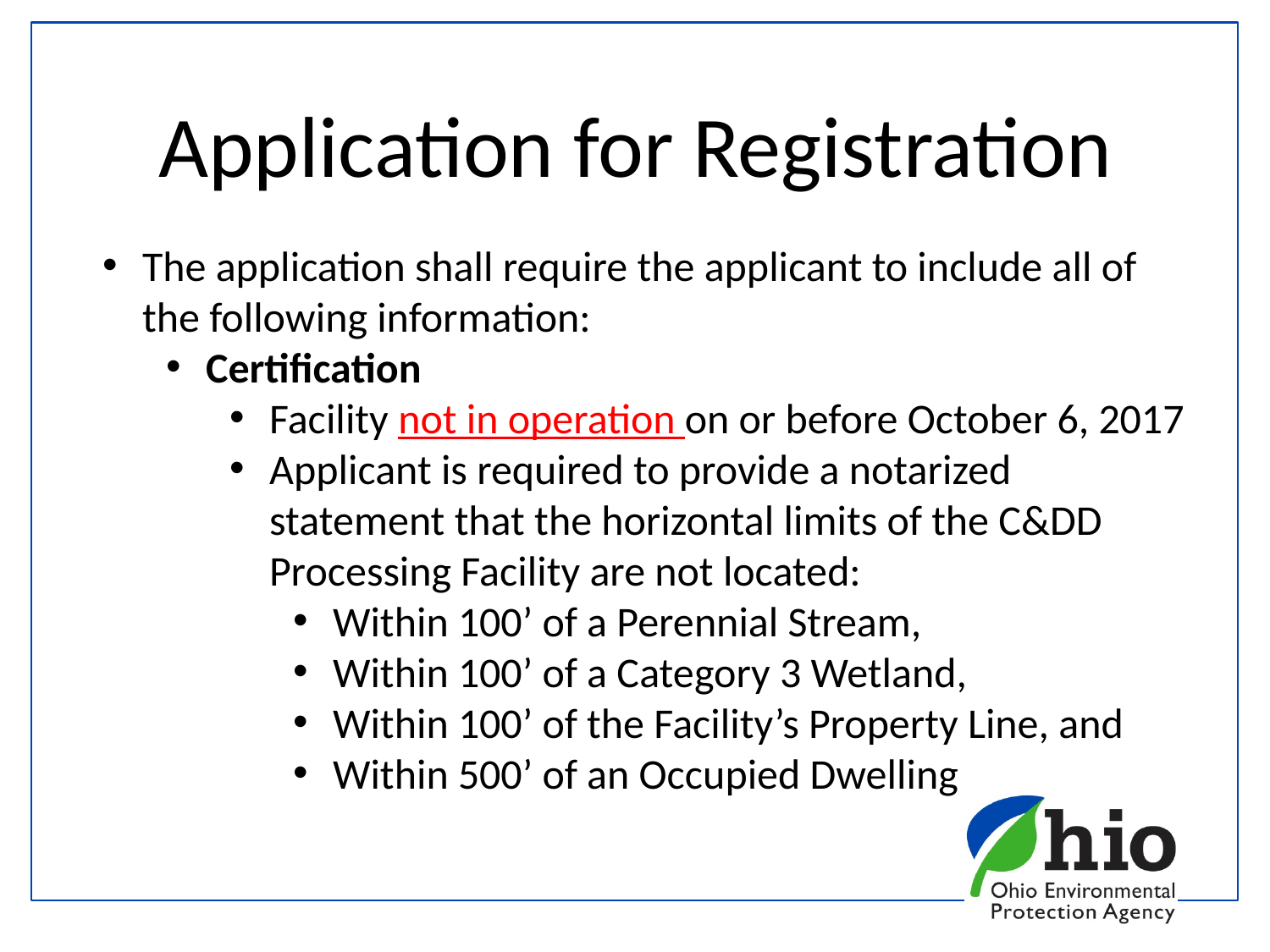

# Application for Registration
The application shall require the applicant to include all of the following information:
Certification
Facility not in operation on or before October 6, 2017
Applicant is required to provide a notarized statement that the horizontal limits of the C&DD Processing Facility are not located:
Within 100’ of a Perennial Stream,
Within 100’ of a Category 3 Wetland,
Within 100’ of the Facility’s Property Line, and
Within 500’ of an Occupied Dwelling